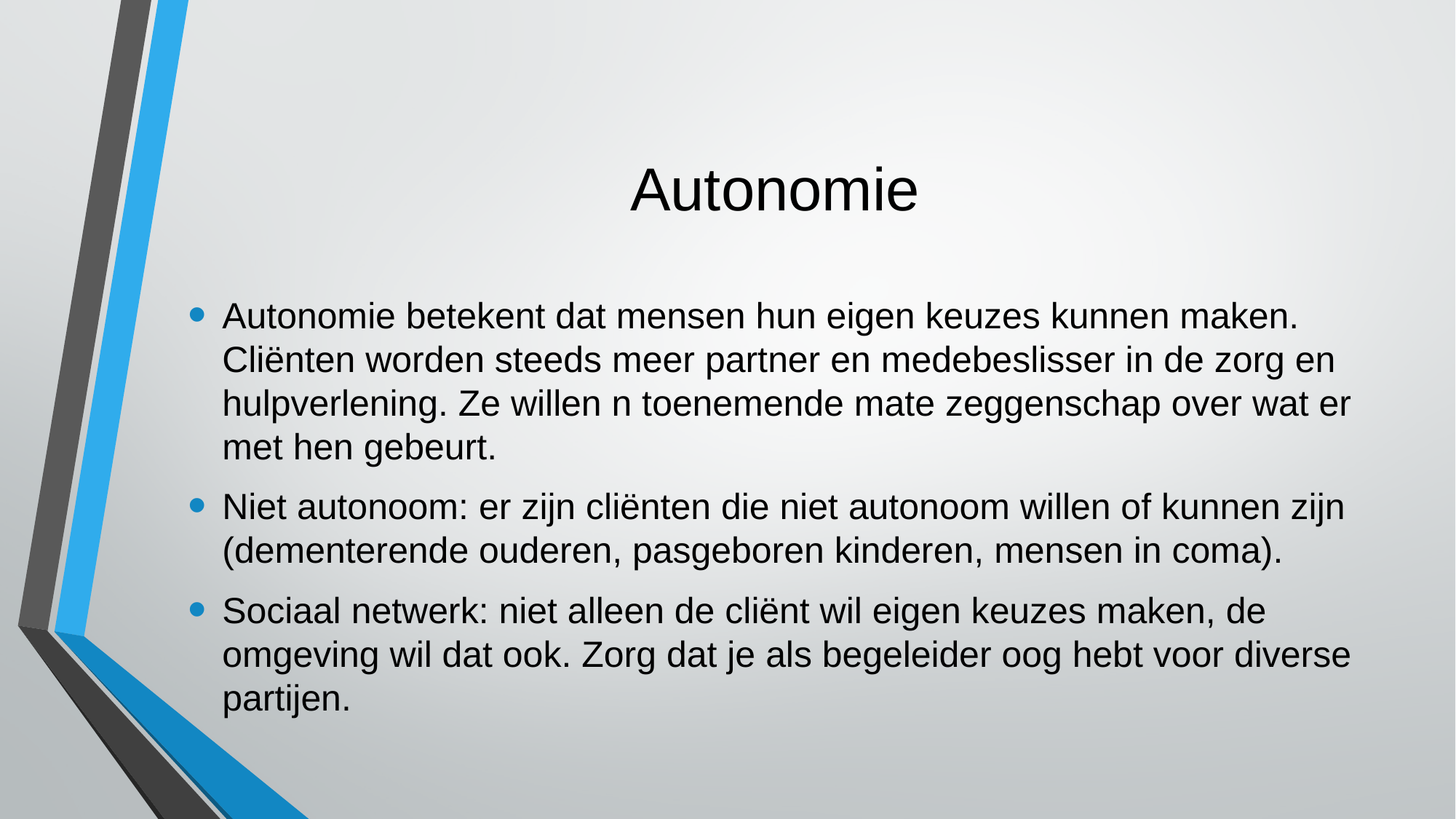

# Autonomie
Autonomie betekent dat mensen hun eigen keuzes kunnen maken. Cliënten worden steeds meer partner en medebeslisser in de zorg en hulpverlening. Ze willen n toenemende mate zeggenschap over wat er met hen gebeurt.
Niet autonoom: er zijn cliënten die niet autonoom willen of kunnen zijn (dementerende ouderen, pasgeboren kinderen, mensen in coma).
Sociaal netwerk: niet alleen de cliënt wil eigen keuzes maken, de omgeving wil dat ook. Zorg dat je als begeleider oog hebt voor diverse partijen.